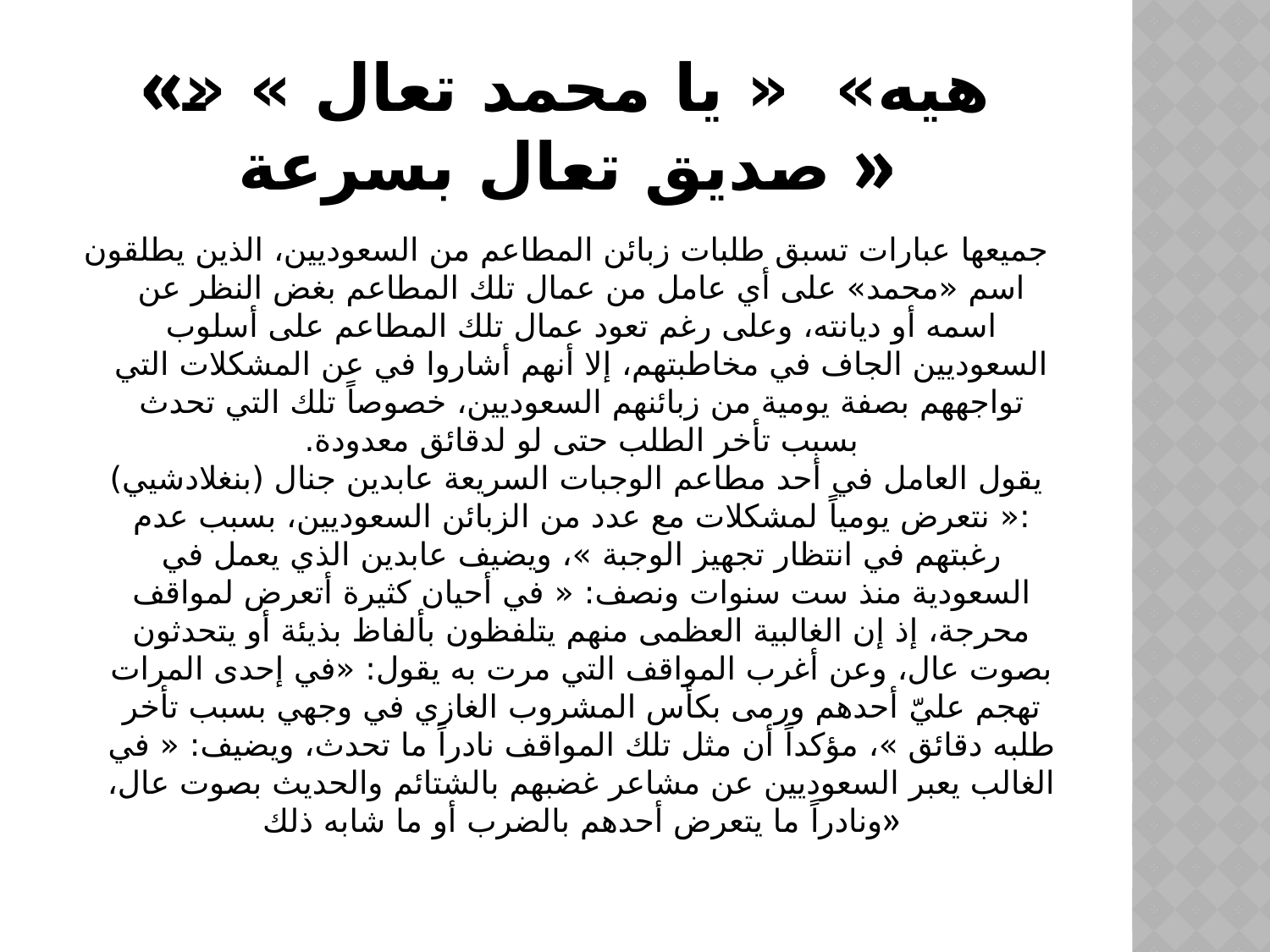

# «هيه»  « يا محمد تعال » « صديق تعال بسرعة »
جميعها عبارات تسبق طلبات زبائن المطاعم من السعوديين، الذين يطلقون اسم «محمد» على أي عامل من عمال تلك المطاعم بغض النظر عن اسمه أو ديانته، وعلى رغم تعود عمال تلك المطاعم على أسلوب السعوديين الجاف في مخاطبتهم، إلا أنهم أشاروا في عن المشكلات التي تواجههم بصفة يومية من زبائنهم السعوديين، خصوصاً تلك التي تحدث بسبب تأخر الطلب حتى لو لدقائق معدودة.
 يقول العامل في أحد مطاعم الوجبات السريعة عابدين جنال (بنغلادشيي) :« نتعرض يومياً لمشكلات مع عدد من الزبائن السعوديين، بسبب عدم رغبتهم في انتظار تجهيز الوجبة »، ويضيف عابدين الذي يعمل في السعودية منذ ست سنوات ونصف: « في أحيان كثيرة أتعرض لمواقف محرجة، إذ إن الغالبية العظمى منهم يتلفظون بألفاظ بذيئة أو يتحدثون بصوت عال، وعن أغرب المواقف التي مرت به يقول: «في إحدى المرات تهجم عليّ أحدهم ورمى بكأس المشروب الغازي في وجهي بسبب تأخر طلبه دقائق »، مؤكداً أن مثل تلك المواقف نادراً ما تحدث، ويضيف: « في الغالب يعبر السعوديين عن مشاعر غضبهم بالشتائم والحديث بصوت عال، ونادراً ما يتعرض أحدهم بالضرب أو ما شابه ذلك»